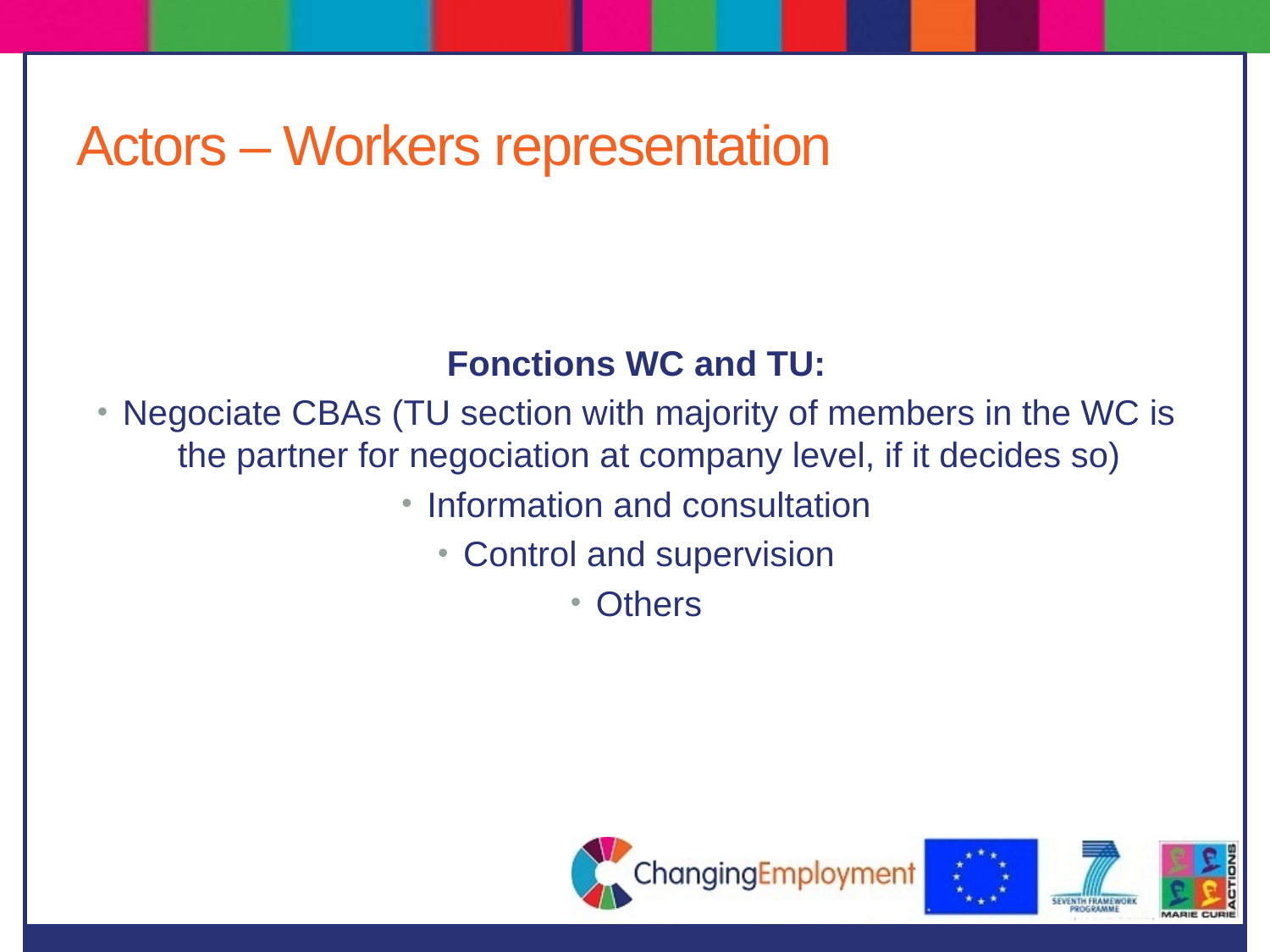

# Actors – Workers representation

Fonctions WC and TU:
Negociate CBAs (TU section with majority of members in the WC is the partner for negociation at company level, if it decides so)
Information and consultation
Control and supervision
Others